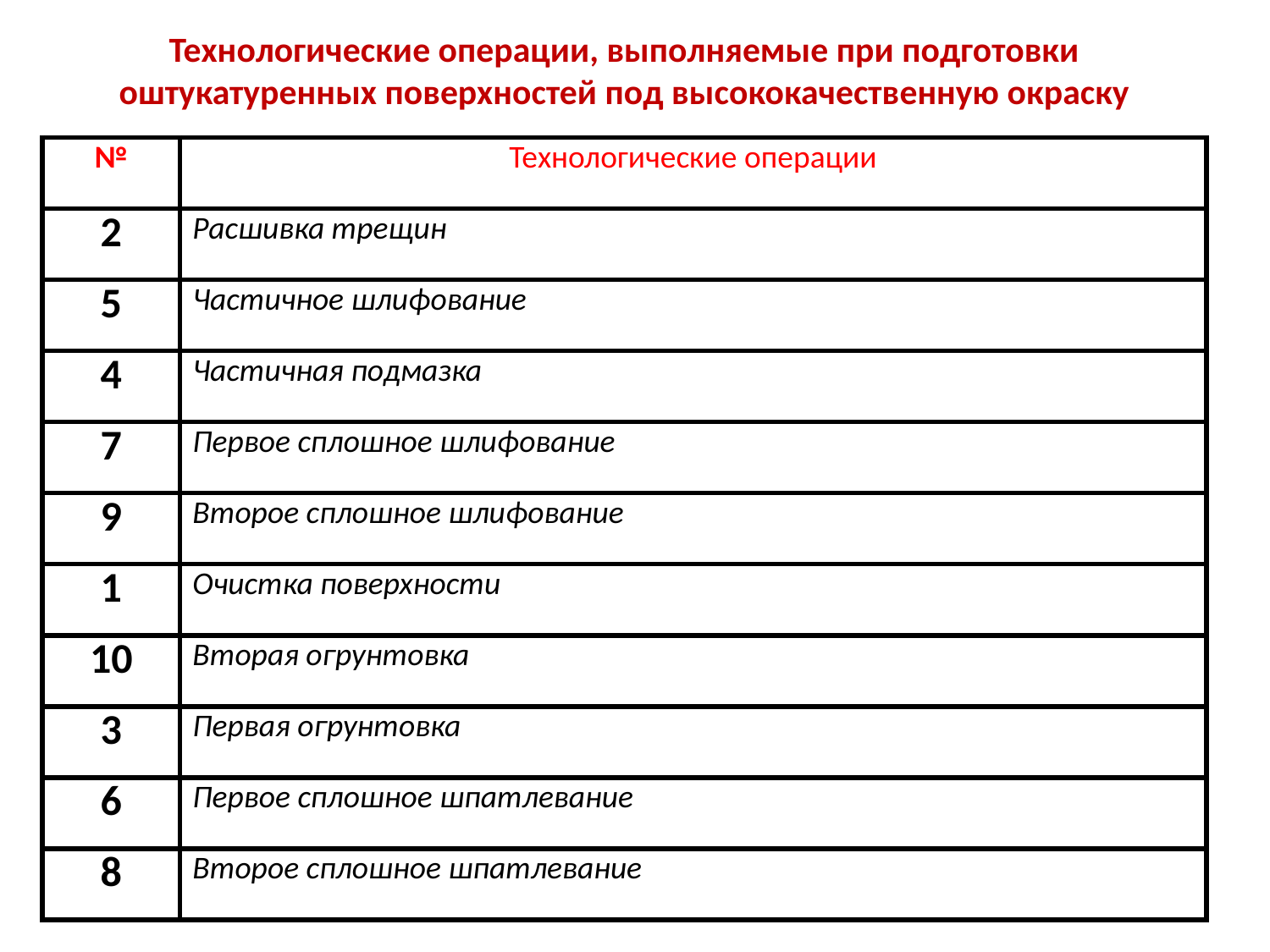

Технологические операции, выполняемые при подготовки оштукатуренных поверхностей под высококачественную окраску
| № | Технологические операции |
| --- | --- |
| 2 | Расшивка трещин |
| 5 | Частичное шлифование |
| 4 | Частичная подмазка |
| 7 | Первое сплошное шлифование |
| 9 | Второе сплошное шлифование |
| 1 | Очистка поверхности |
| 10 | Вторая огрунтовка |
| 3 | Первая огрунтовка |
| 6 | Первое сплошное шпатлевание |
| 8 | Второе сплошное шпатлевание |